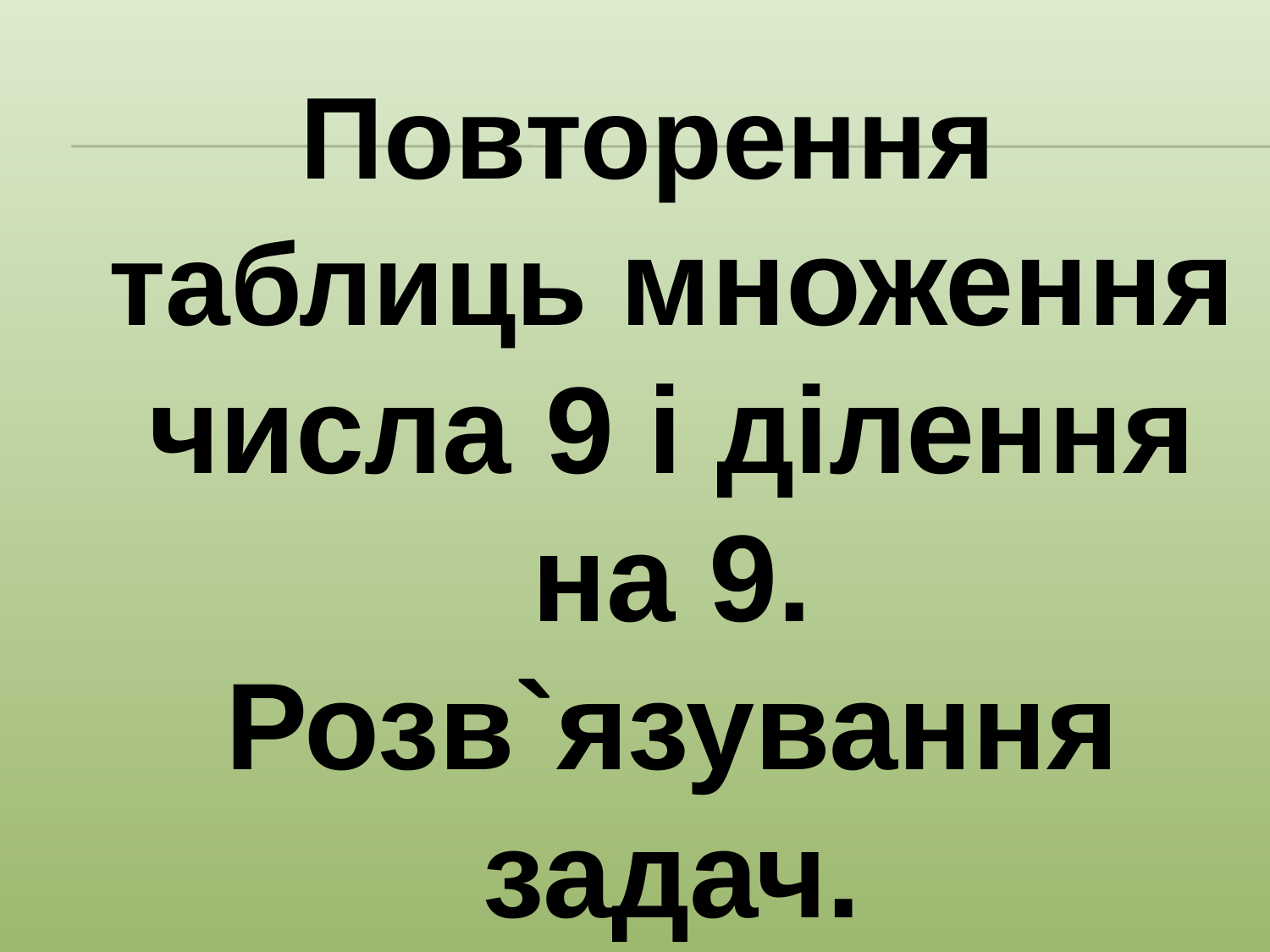

Повторення таблиць множення числа 9 і ділення на 9. Розв`язування задач.
#